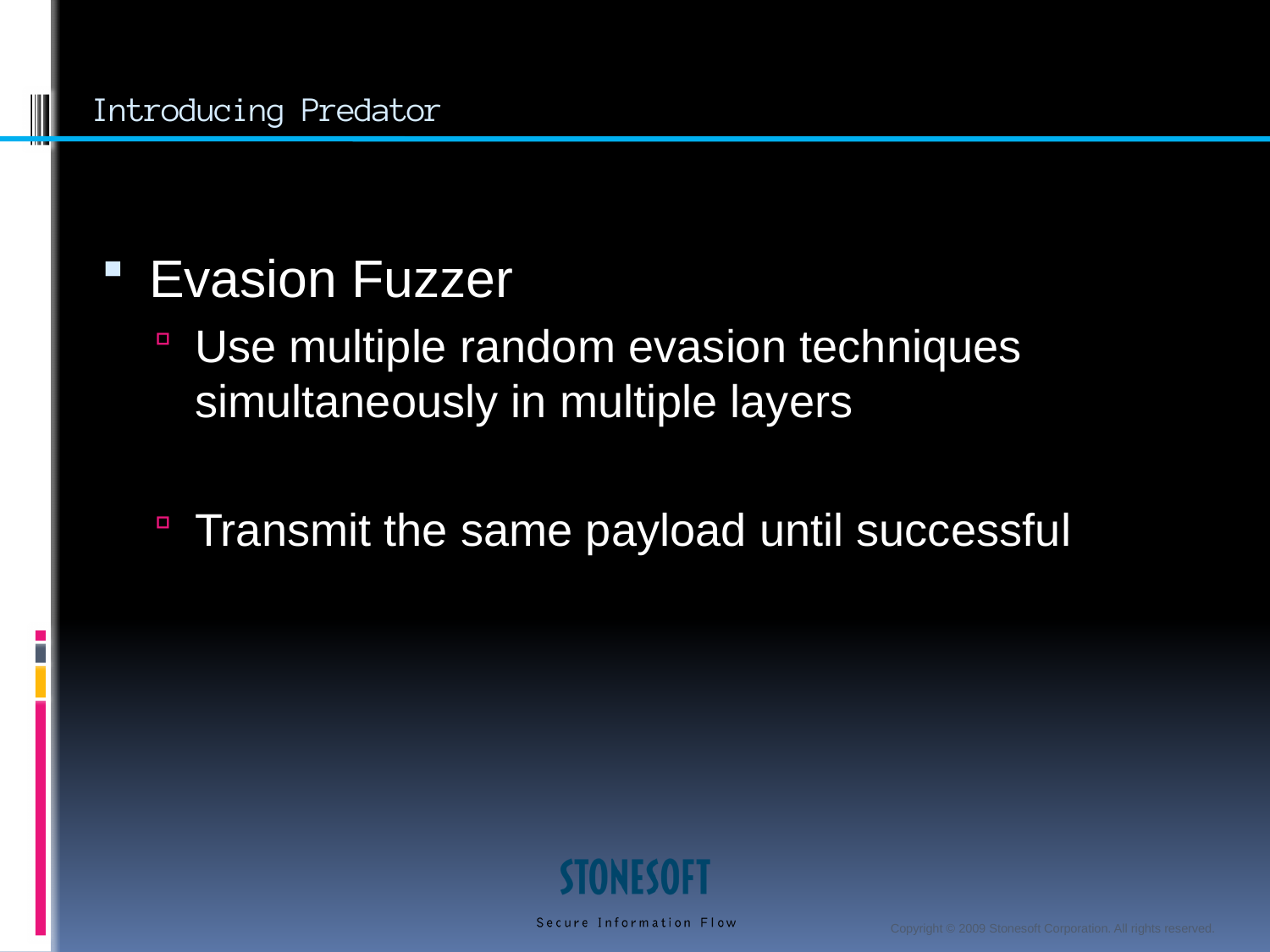

# Introducing Predator

Evasion Fuzzer
Use multiple random evasion techniques simultaneously in multiple layers

Transmit the same payload until successful